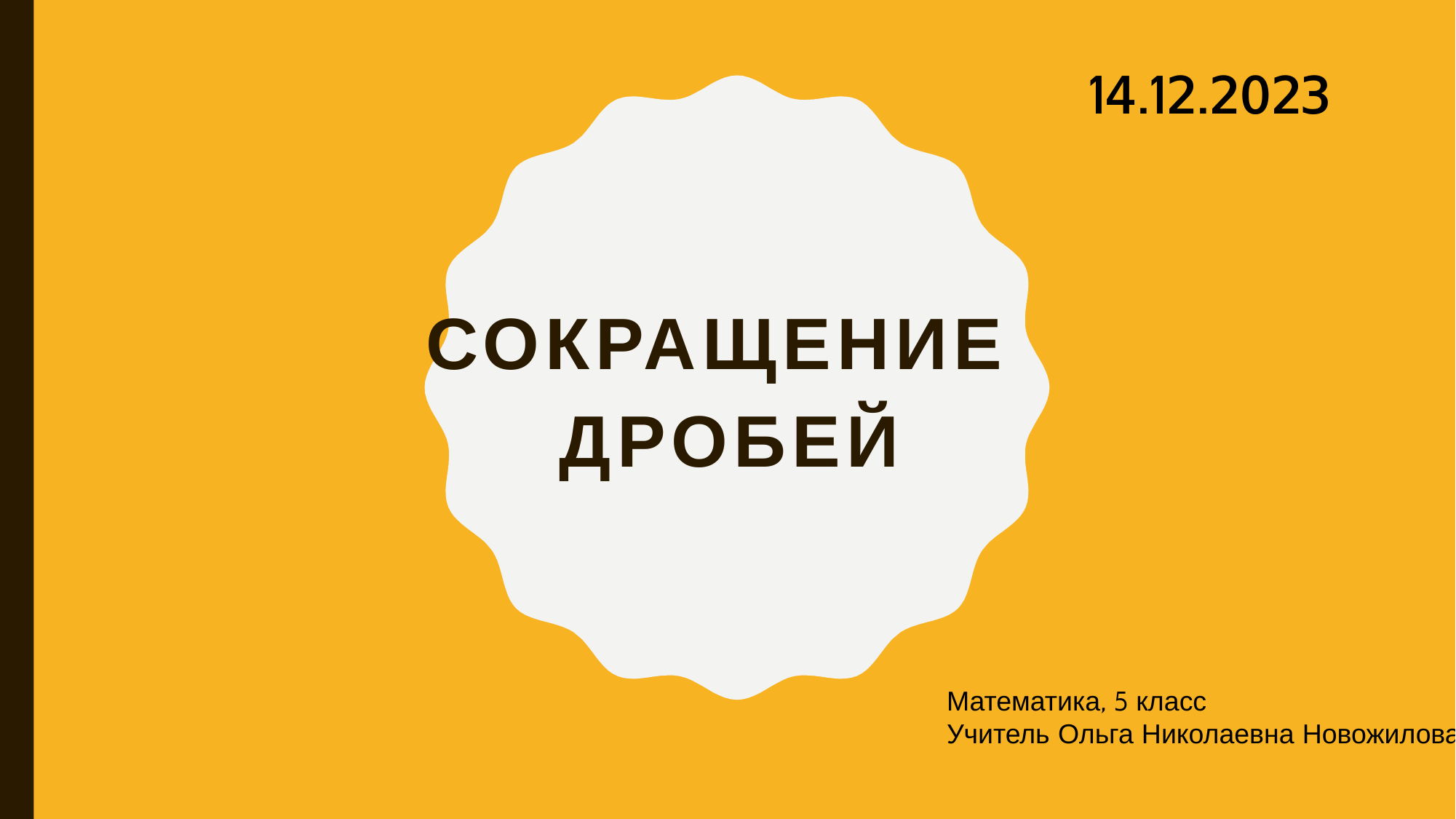

14.12.2023
#
Сокращение
дробей
Математика, 5 класс
Учитель Ольга Николаевна Новожилова